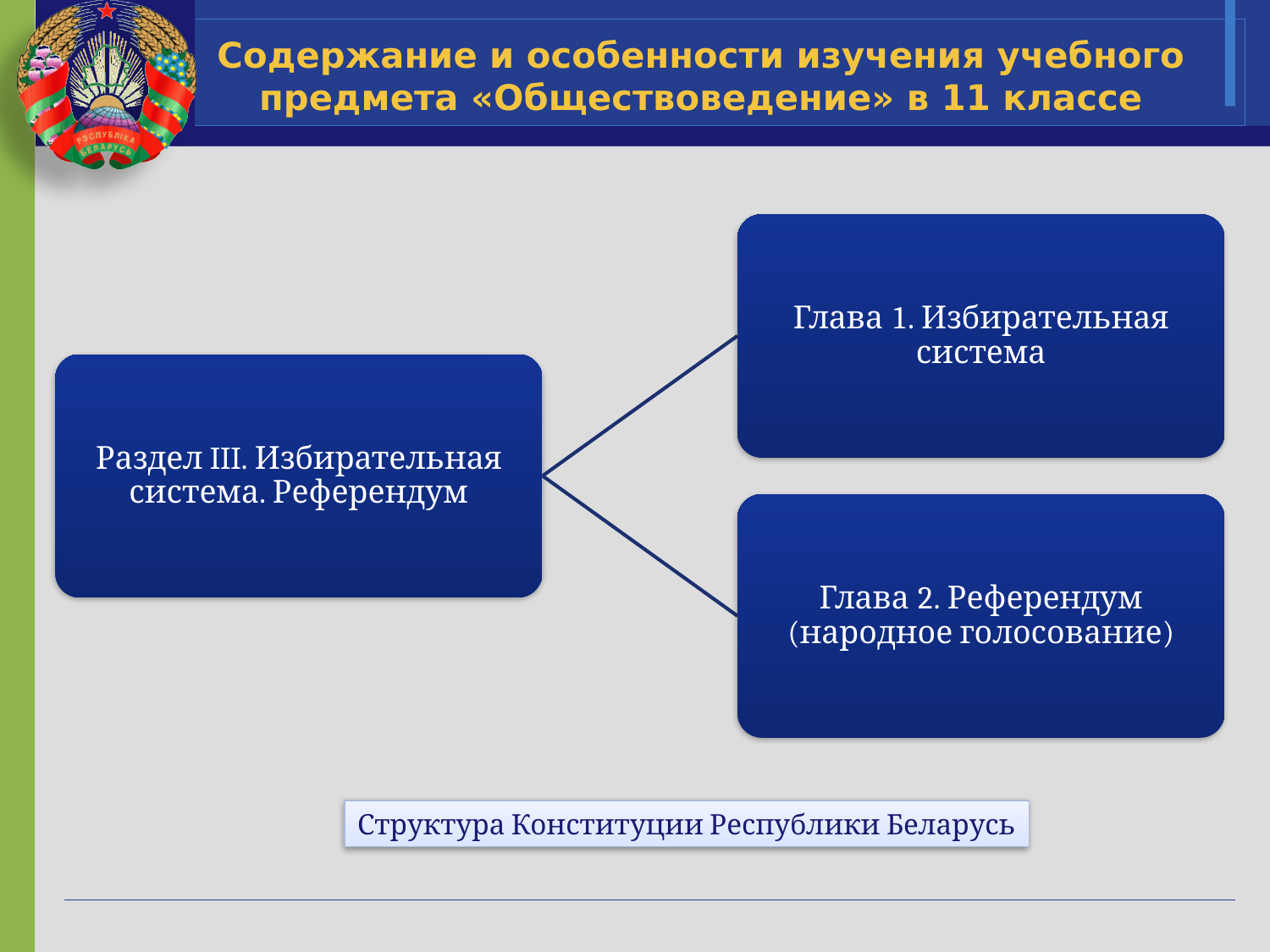

# Содержание и особенности изучения учебного предмета «Обществоведение» в 11 классе
Раздел III. Избирательная система. Референдум

Глава 1. Избирательная система

Глава 2. Референдум (народное голосование)
Структура Конституции Республики Беларусь